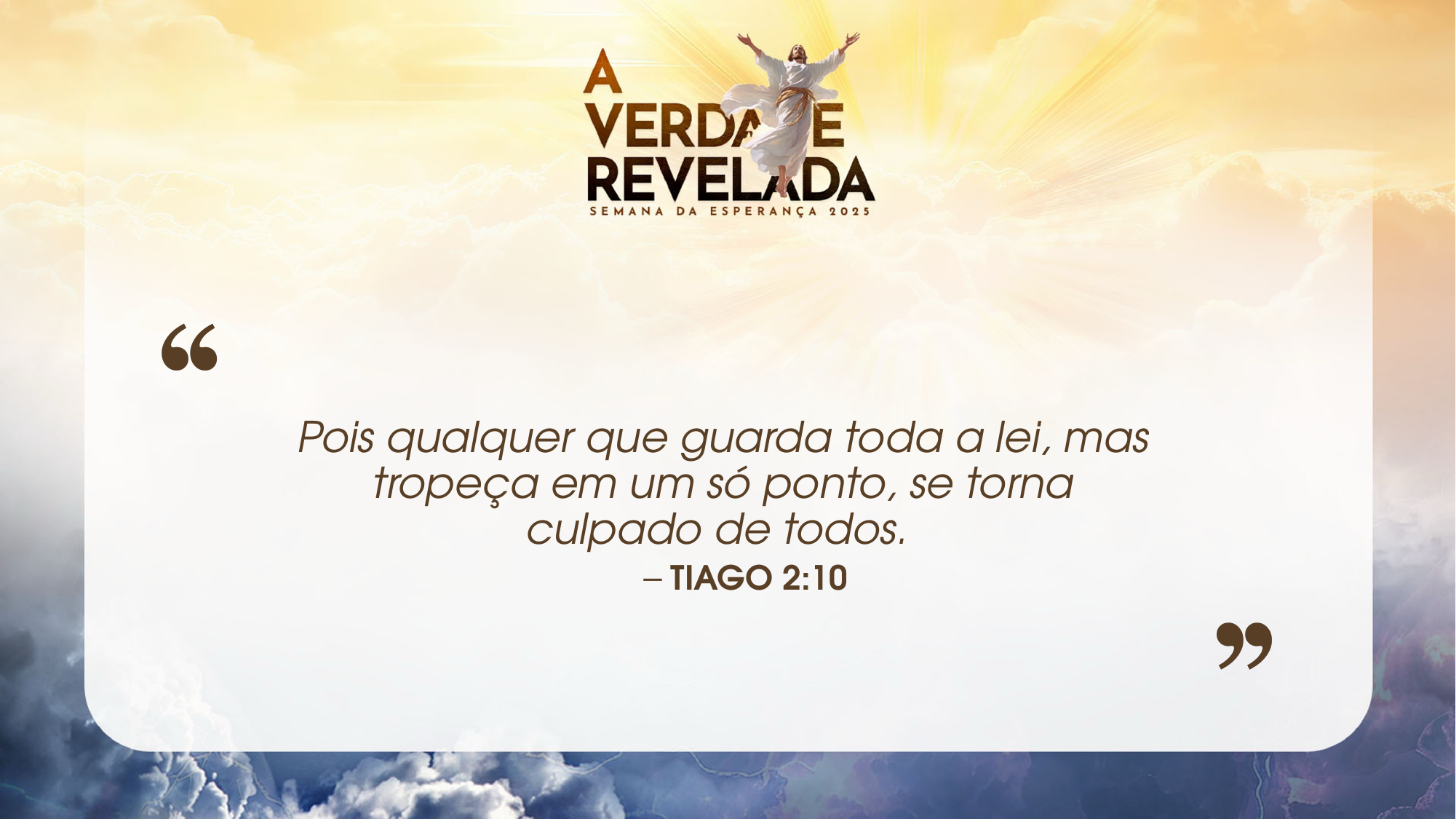

Pois qualquer que guarda toda a lei, mas tropeça em um só ponto, se torna culpado de todos.
TIAGO 2:10